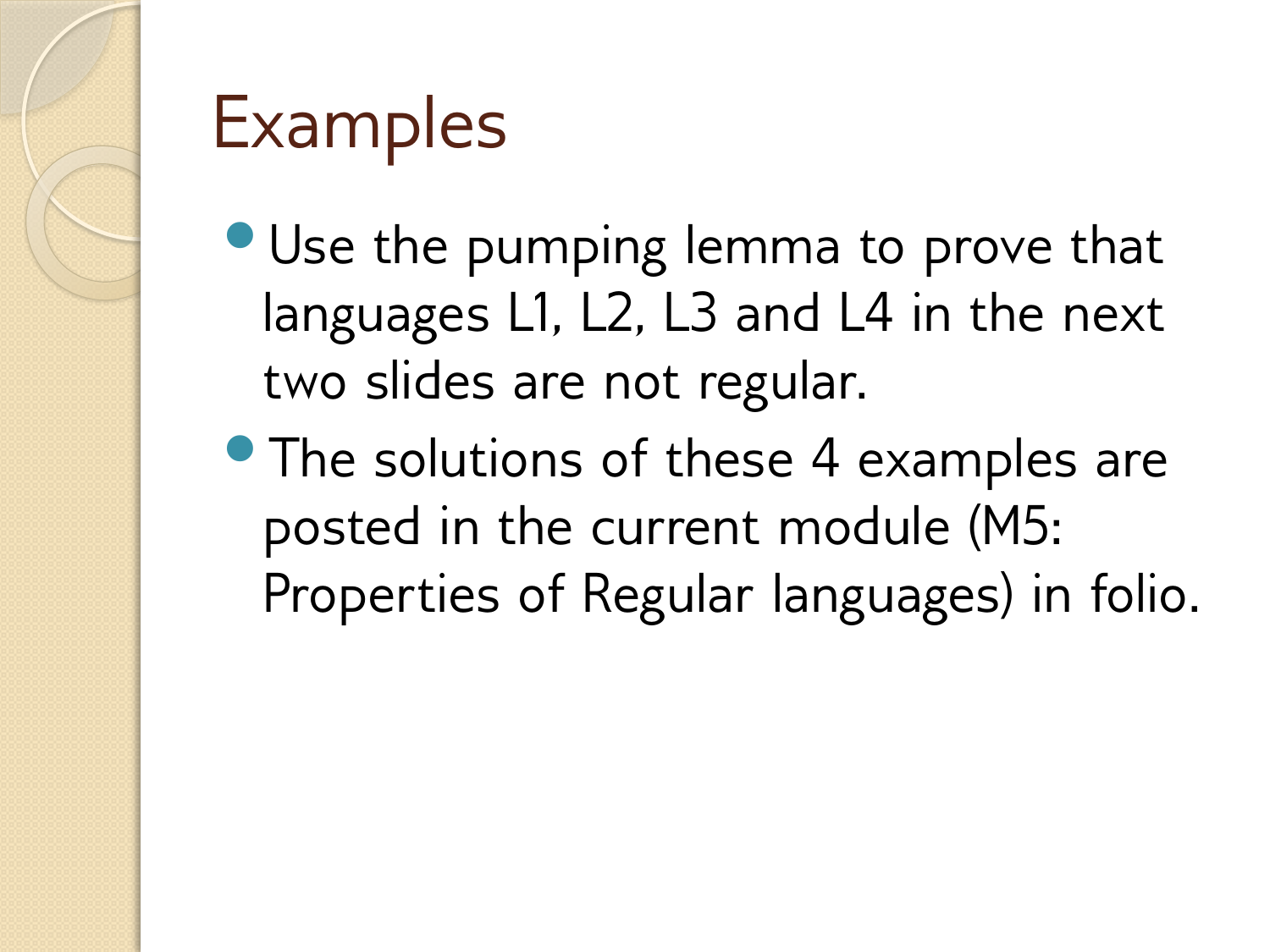

# Examples
Use the pumping lemma to prove that languages L1, L2, L3 and L4 in the next two slides are not regular.
The solutions of these 4 examples are posted in the current module (M5: Properties of Regular languages) in folio.